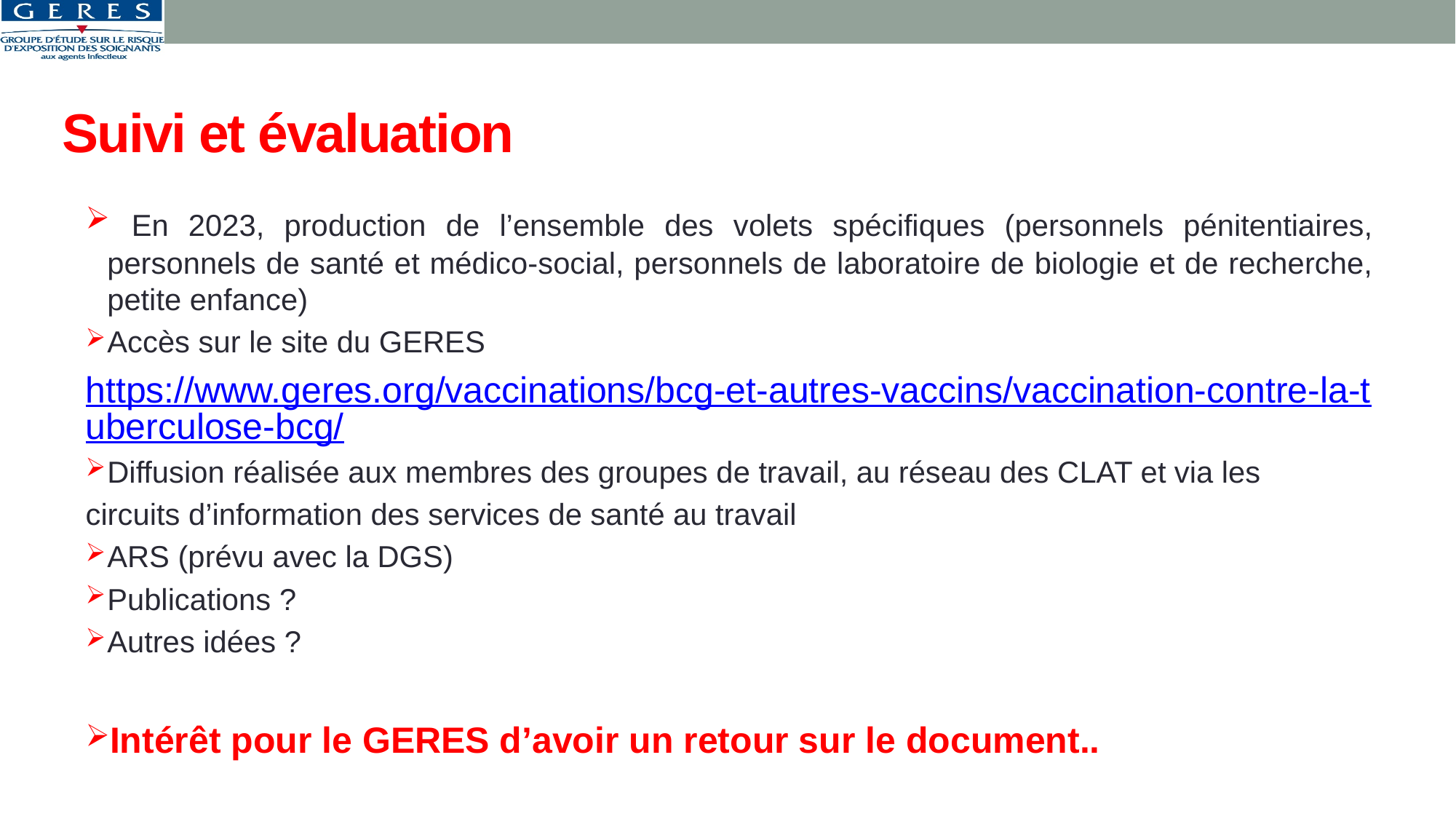

# Suivi et évaluation
 En 2023, production de l’ensemble des volets spécifiques (personnels pénitentiaires, personnels de santé et médico-social, personnels de laboratoire de biologie et de recherche, petite enfance)
Accès sur le site du GERES
https://www.geres.org/vaccinations/bcg-et-autres-vaccins/vaccination-contre-la-tuberculose-bcg/
Diffusion réalisée aux membres des groupes de travail, au réseau des CLAT et via les
circuits d’information des services de santé au travail
ARS (prévu avec la DGS)
Publications ?
Autres idées ?

Intérêt pour le GERES d’avoir un retour sur le document..